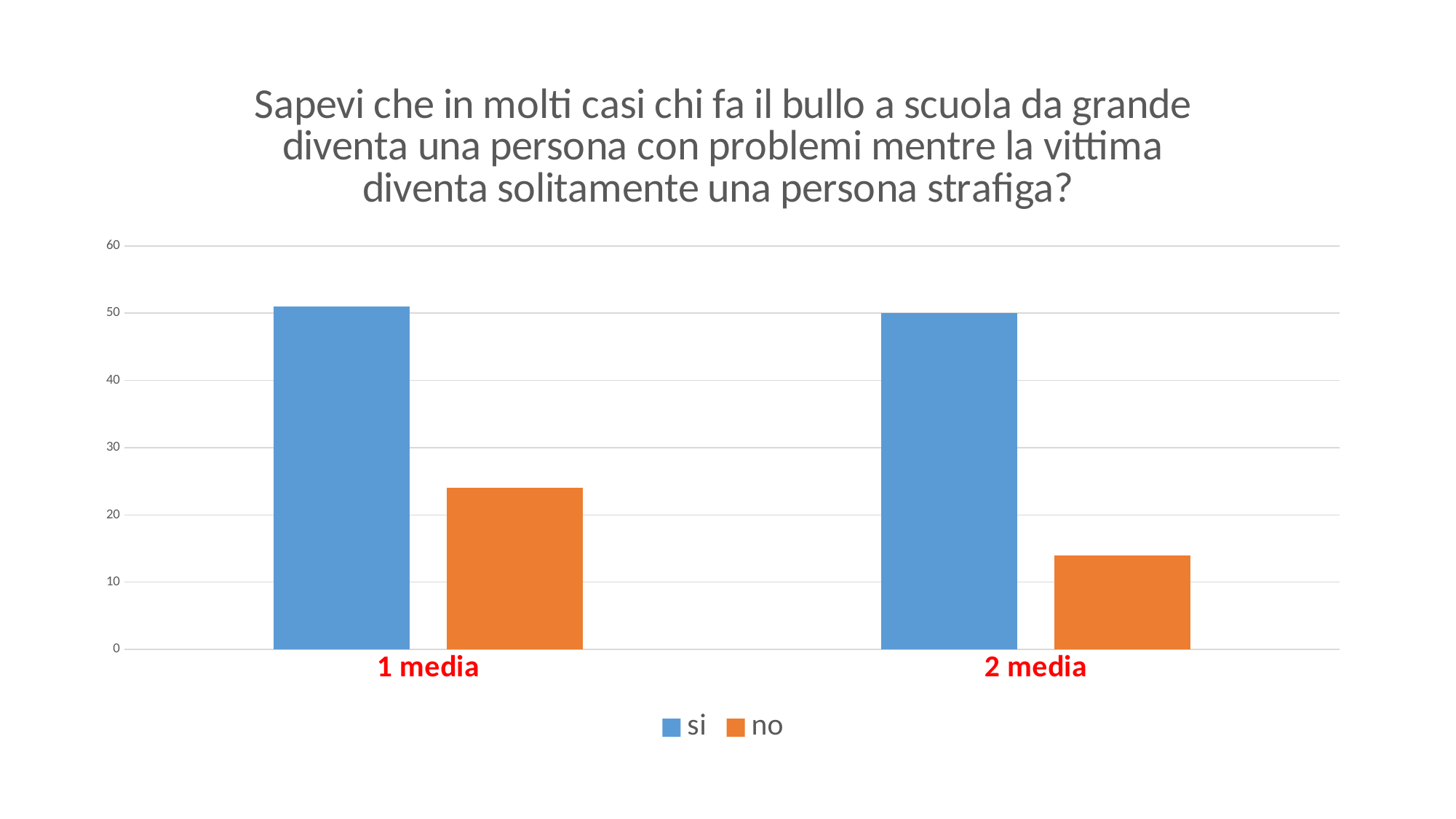

### Chart: Sapevi che in molti casi chi fa il bullo a scuola da grande diventa una persona con problemi mentre la vittima diventa solitamente una persona strafiga?

| Category | si | no |
|---|---|---|
| 1 media | 51.0 | 24.0 |
| 2 media | 50.0 | 14.0 |